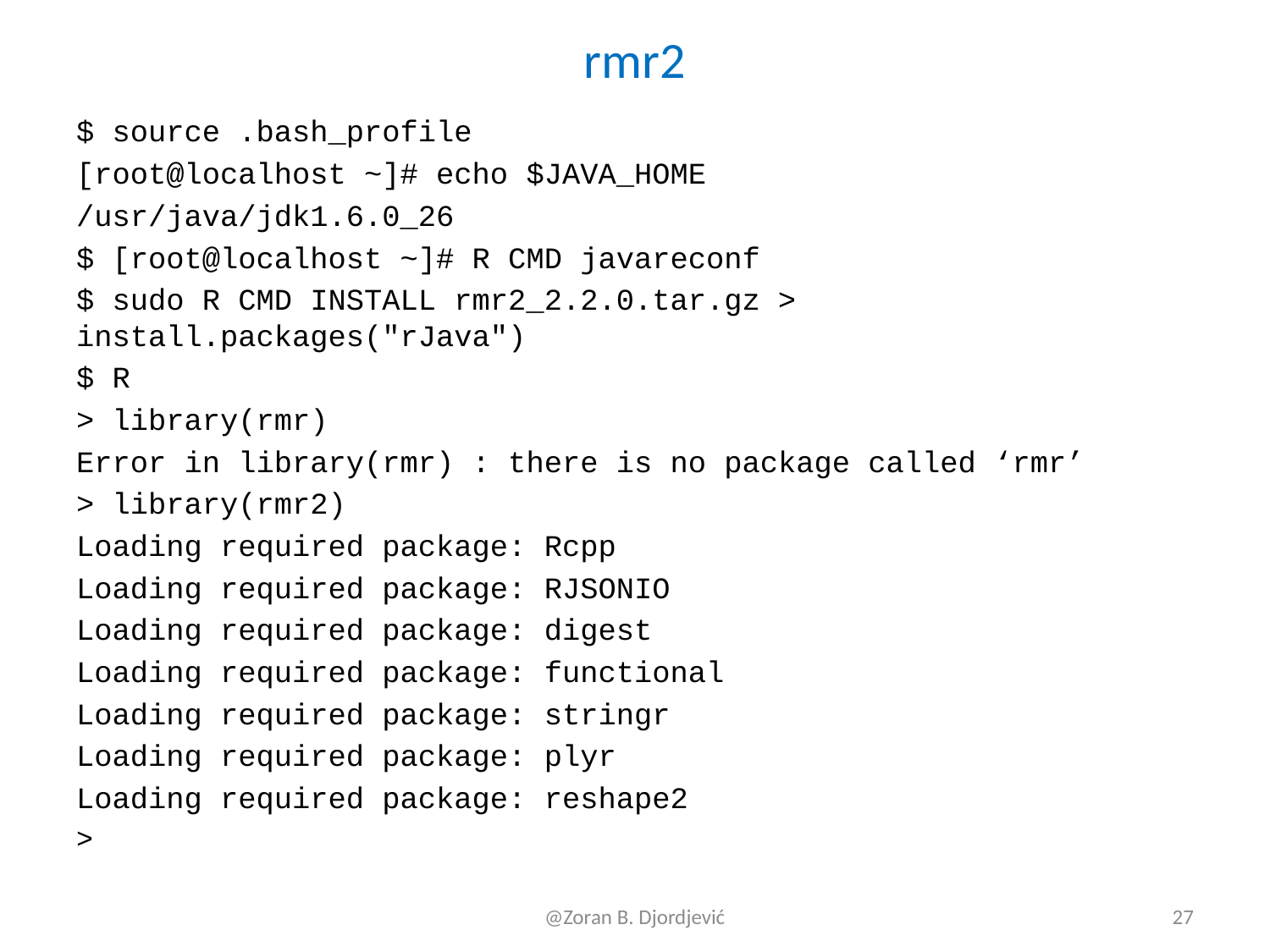

# rmr2
$ source .bash_profile
[root@localhost ~]# echo $JAVA_HOME
/usr/java/jdk1.6.0_26
$ [root@localhost ~]# R CMD javareconf
$ sudo R CMD INSTALL rmr2_2.2.0.tar.gz > install.packages("rJava")
$ R
> library(rmr)
Error in library(rmr) : there is no package called ‘rmr’
> library(rmr2)
Loading required package: Rcpp
Loading required package: RJSONIO
Loading required package: digest
Loading required package: functional
Loading required package: stringr
Loading required package: plyr
Loading required package: reshape2
>

@Zoran B. Djordjević
27